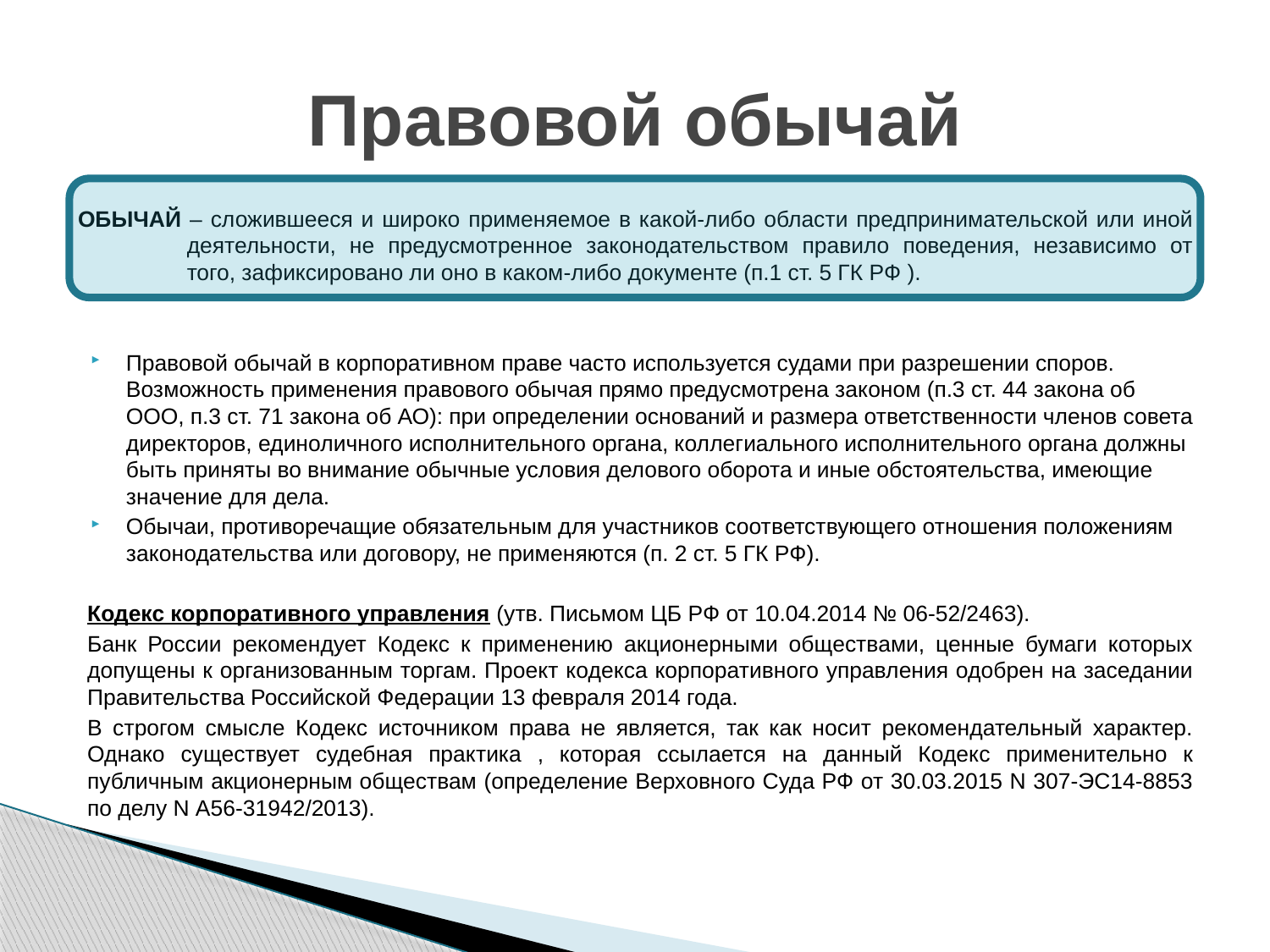

# Правовой обычай

ОБЫЧАЙ – сложившееся и широко применяемое в какой-либо области предпринимательской или иной деятельности, не предусмотренное законодательством правило поведения, независимо от того, зафиксировано ли оно в каком-либо документе (п.1 ст. 5 ГК РФ ).

Правовой обычай в корпоративном праве часто используется судами при разрешении споров. Возможность применения правового обычая прямо предусмотрена законом (п.3 ст. 44 закона об ООО, п.3 ст. 71 закона об АО): при определении оснований и размера ответственности членов совета директоров, единоличного исполнительного органа, коллегиального исполнительного органа должны быть приняты во внимание обычные условия делового оборота и иные обстоятельства, имеющие значение для дела.
Обычаи, противоречащие обязательным для участников соответствующего отношения положениям законодательства или договору, не применяются (п. 2 ст. 5 ГК РФ).

Кодекс корпоративного управления (утв. Письмом ЦБ РФ от 10.04.2014 № 06-52/2463).
Банк России рекомендует Кодекс к применению акционерными обществами, ценные бумаги которых допущены к организованным торгам. Проект кодекса корпоративного управления одобрен на заседании Правительства Российской Федерации 13 февраля 2014 года.
В строгом смысле Кодекс источником права не является, так как носит рекомендательный характер. Однако существует судебная практика , которая ссылается на данный Кодекс применительно к публичным акционерным обществам (определение Верховного Суда РФ от 30.03.2015 N 307-ЭС14-8853 по делу N А56-31942/2013).